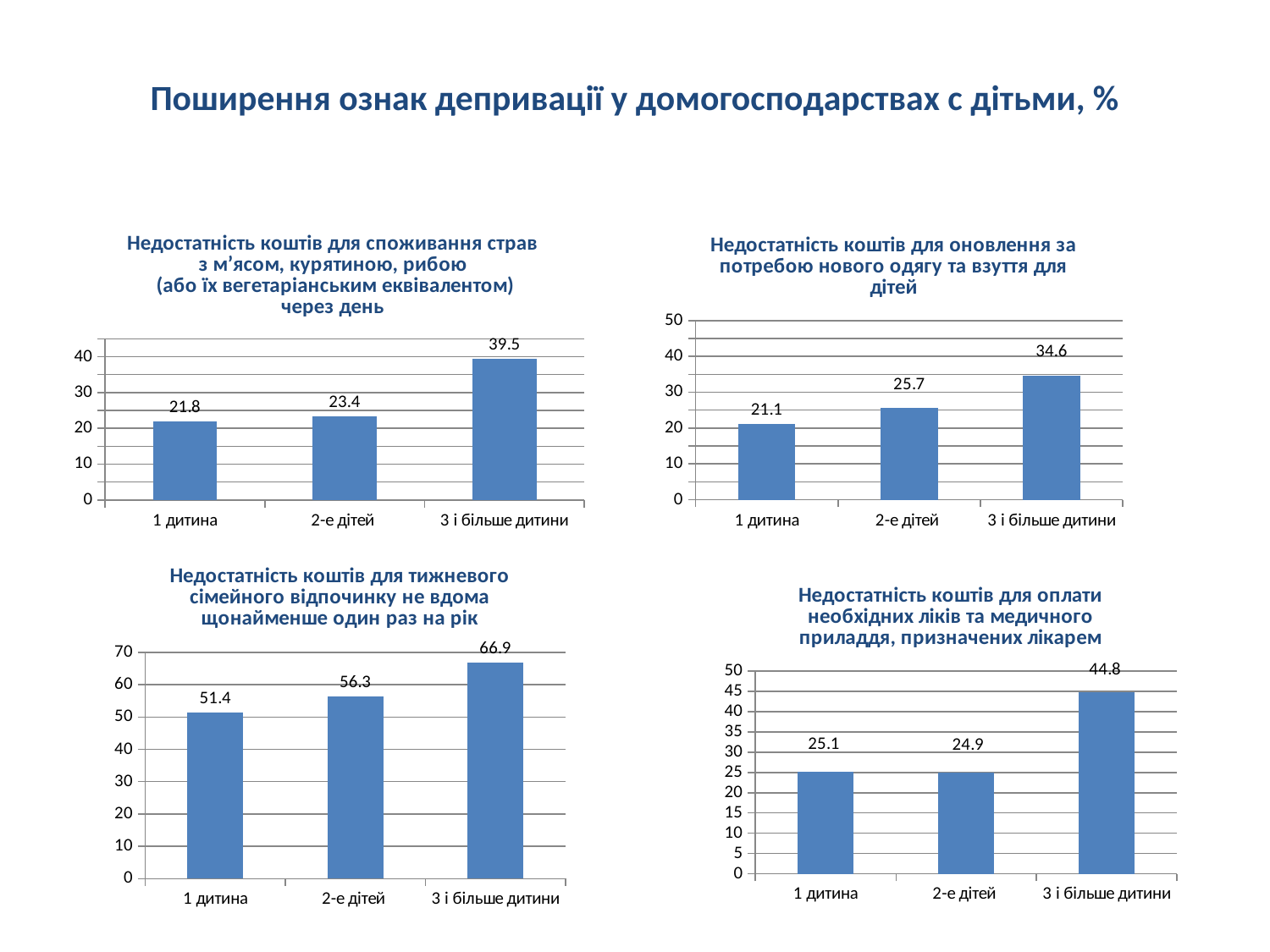

# Поширення ознак депривації у домогосподарствах с дітьми, %

### Chart: Недостатність коштів для оновлення за потребою нового одягу та взуття для дітей

| Category | Недостатність коштів для оновлення за потребою нового одягу та взуття для дітей |
|---|---|
| 1 дитина | 21.1 |
| 2-е дітей  | 25.7 |
| 3 і більше дитини | 34.6 |

### Chart: Недостатність коштів для споживання страв з м’ясом, курятиною, рибою
 (або їх вегетаріанським еквівалентом) через день

| Category | Недостатність коштів для споживання страв з м’ясом, курятиною, рибою (або їх вегетаріанським еквівалентом) через день |
|---|---|
| 1 дитина | 21.8 |
| 2-е дітей  | 23.4 |
| 3 і більше дитини | 39.5 |

### Chart: Недостатність коштів для тижневого сімейного відпочинку не вдома щонайменше один раз на рік

| Category | Недостатність коштів для тижневого сімейного відпочинку не вдома щонайменше один раз на рік |
|---|---|
| 1 дитина | 51.4 |
| 2-е дітей  | 56.3 |
| 3 і більше дитини | 66.9 |

### Chart: Недостатність коштів для оплати необхідних ліків та медичного приладдя, призначених лікарем

| Category | Недостатність коштів для оплати необхідних ліків та медичного приладдя, призначених лікарем |
|---|---|
| 1 дитина | 25.1 |
| 2-е дітей  | 24.9 |
| 3 і більше дитини | 44.8 |